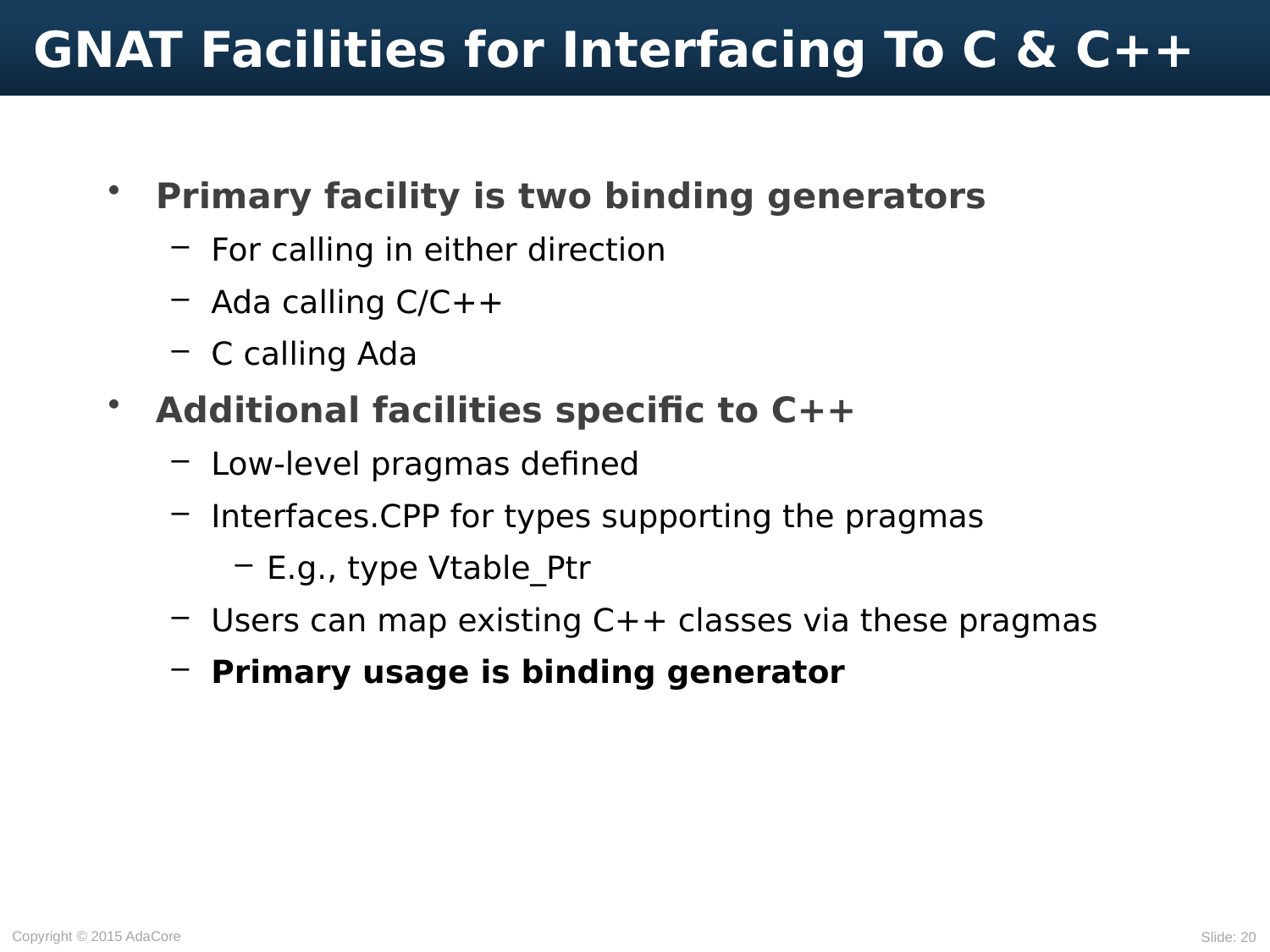

# GNAT Facilities for Interfacing To C & C++
Primary facility is two binding generators
For calling in either direction
Ada calling C/C++
C calling Ada
Additional facilities specific to C++
Low-level pragmas defined
Interfaces.CPP for types supporting the pragmas
E.g., type Vtable_Ptr
Users can map existing C++ classes via these pragmas
Primary usage is binding generator